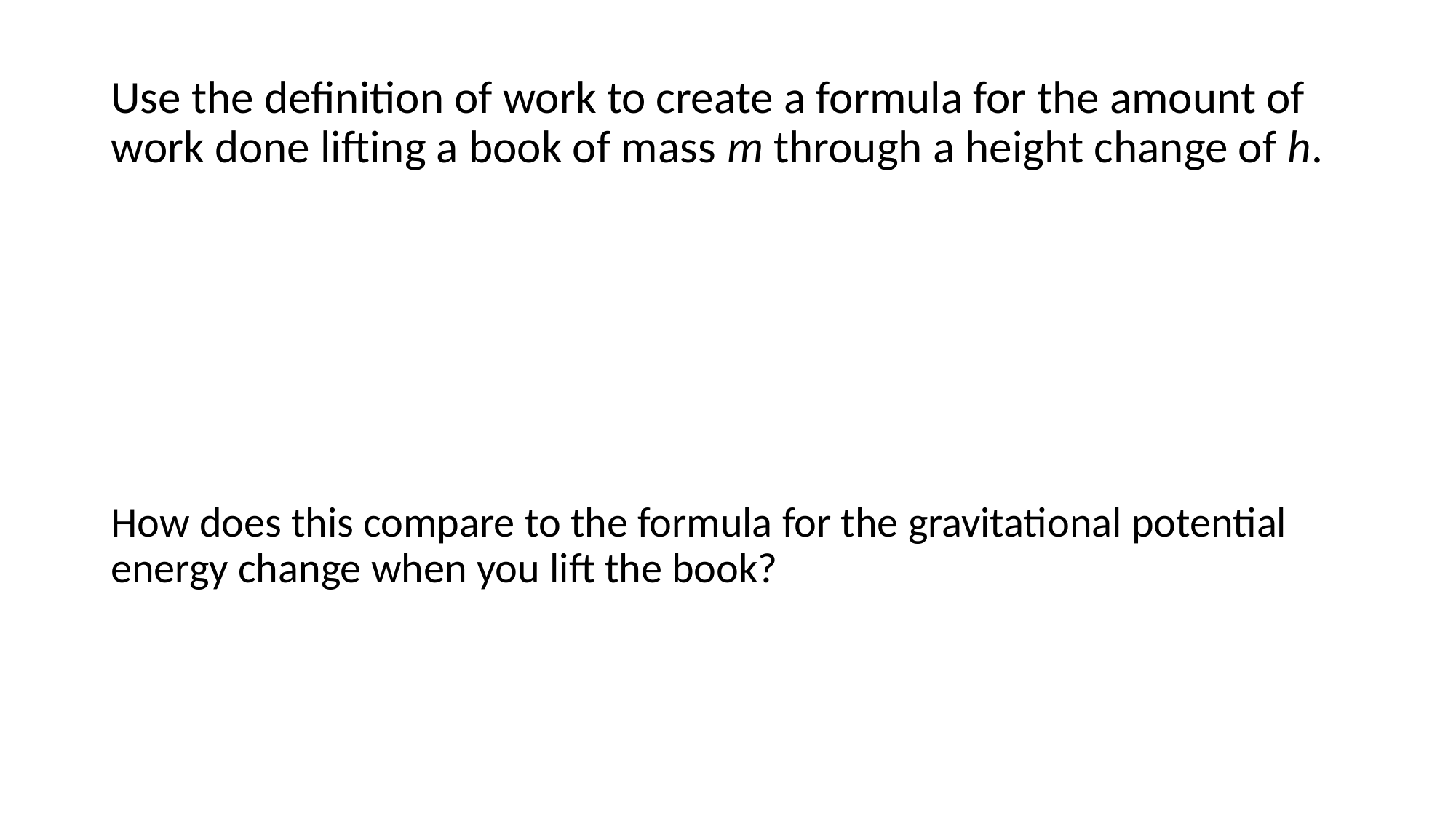

# Use the definition of work to create a formula for the amount of work done lifting a book of mass m through a height change of h.
How does this compare to the formula for the gravitational potential energy change when you lift the book?